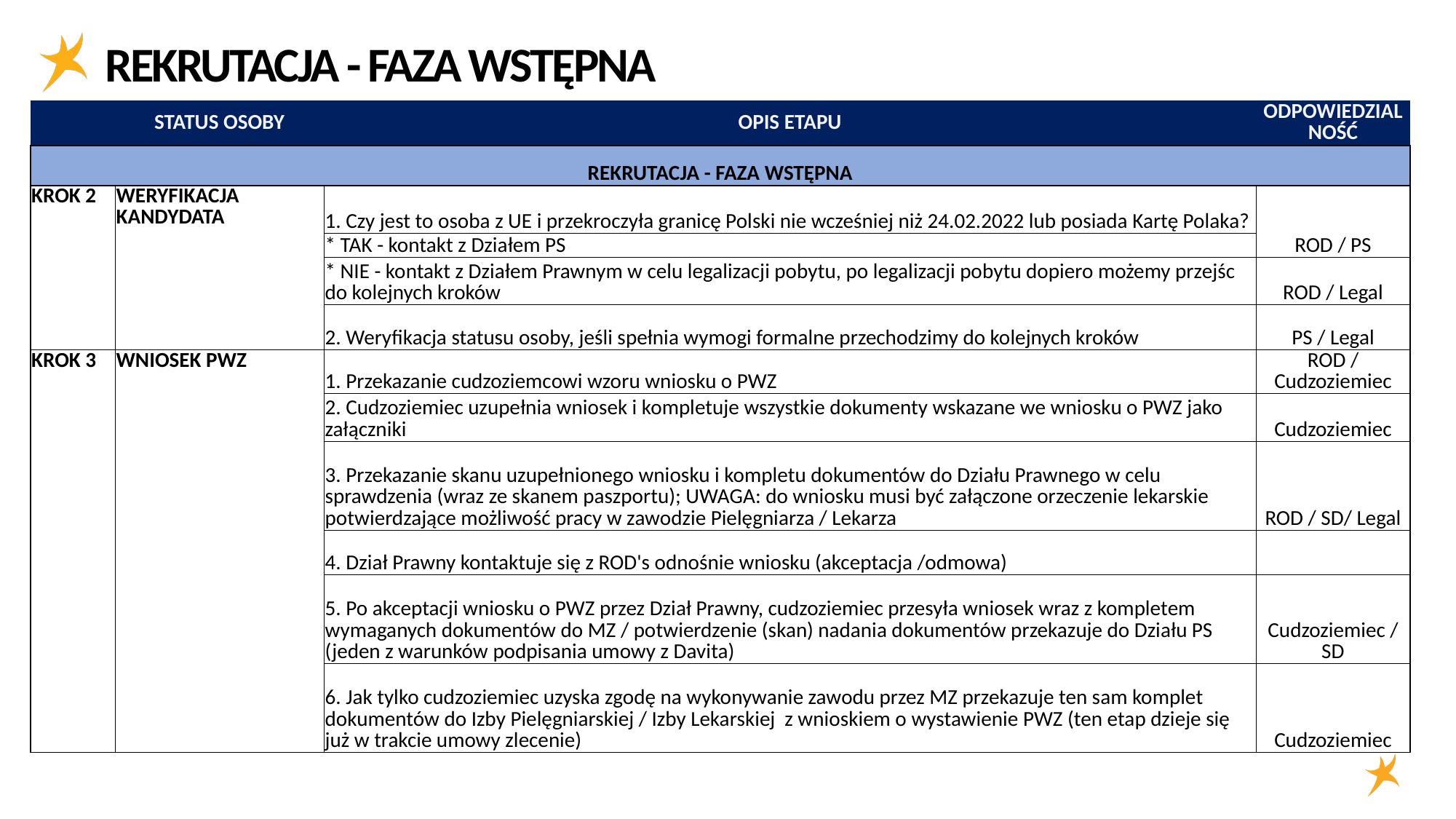

# REKRUTACJA - FAZA WSTĘPNA
|  | STATUS OSOBY | OPIS ETAPU | ODPOWIEDZIALNOŚĆ |
| --- | --- | --- | --- |
| REKRUTACJA - FAZA WSTĘPNA |  |  |  |
| KROK 2 | WERYFIKACJA KANDYDATA | 1. Czy jest to osoba z UE i przekroczyła granicę Polski nie wcześniej niż 24.02.2022 lub posiada Kartę Polaka? | ROD / PS |
|  |  | \* TAK - kontakt z Działem PS |  |
|  |  | \* NIE - kontakt z Działem Prawnym w celu legalizacji pobytu, po legalizacji pobytu dopiero możemy przejśc do kolejnych kroków | ROD / Legal |
|  |  | 2. Weryfikacja statusu osoby, jeśli spełnia wymogi formalne przechodzimy do kolejnych kroków | PS / Legal |
| KROK 3 | WNIOSEK PWZ | 1. Przekazanie cudzoziemcowi wzoru wniosku o PWZ | ROD / Cudzoziemiec |
|  |  | 2. Cudzoziemiec uzupełnia wniosek i kompletuje wszystkie dokumenty wskazane we wniosku o PWZ jako załączniki | Cudzoziemiec |
|  |  | 3. Przekazanie skanu uzupełnionego wniosku i kompletu dokumentów do Działu Prawnego w celu sprawdzenia (wraz ze skanem paszportu); UWAGA: do wniosku musi być załączone orzeczenie lekarskie potwierdzające możliwość pracy w zawodzie Pielęgniarza / Lekarza | ROD / SD/ Legal |
|  |  | 4. Dział Prawny kontaktuje się z ROD's odnośnie wniosku (akceptacja /odmowa) |  |
|  |  | 5. Po akceptacji wniosku o PWZ przez Dział Prawny, cudzoziemiec przesyła wniosek wraz z kompletem wymaganych dokumentów do MZ / potwierdzenie (skan) nadania dokumentów przekazuje do Działu PS (jeden z warunków podpisania umowy z Davita) | Cudzoziemiec / SD |
|  |  | 6. Jak tylko cudzoziemiec uzyska zgodę na wykonywanie zawodu przez MZ przekazuje ten sam komplet dokumentów do Izby Pielęgniarskiej / Izby Lekarskiej z wnioskiem o wystawienie PWZ (ten etap dzieje się już w trakcie umowy zlecenie) | Cudzoziemiec |